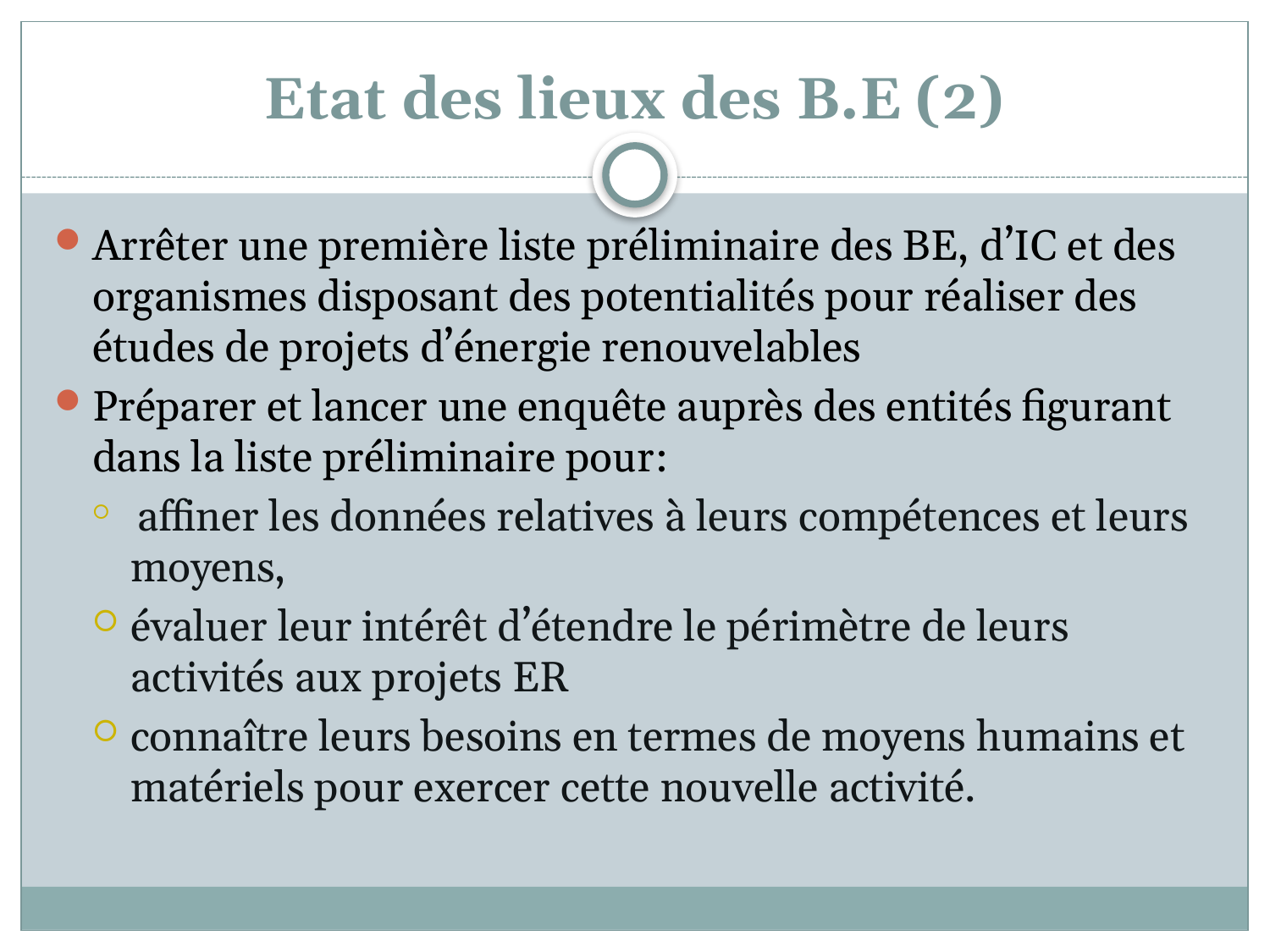

# Etat des lieux des B.E (2)
Arrêter une première liste préliminaire des BE, d’IC et des organismes disposant des potentialités pour réaliser des études de projets d’énergie renouvelables
Préparer et lancer une enquête auprès des entités figurant dans la liste préliminaire pour:
 affiner les données relatives à leurs compétences et leurs moyens,
évaluer leur intérêt d’étendre le périmètre de leurs activités aux projets ER
connaître leurs besoins en termes de moyens humains et matériels pour exercer cette nouvelle activité.